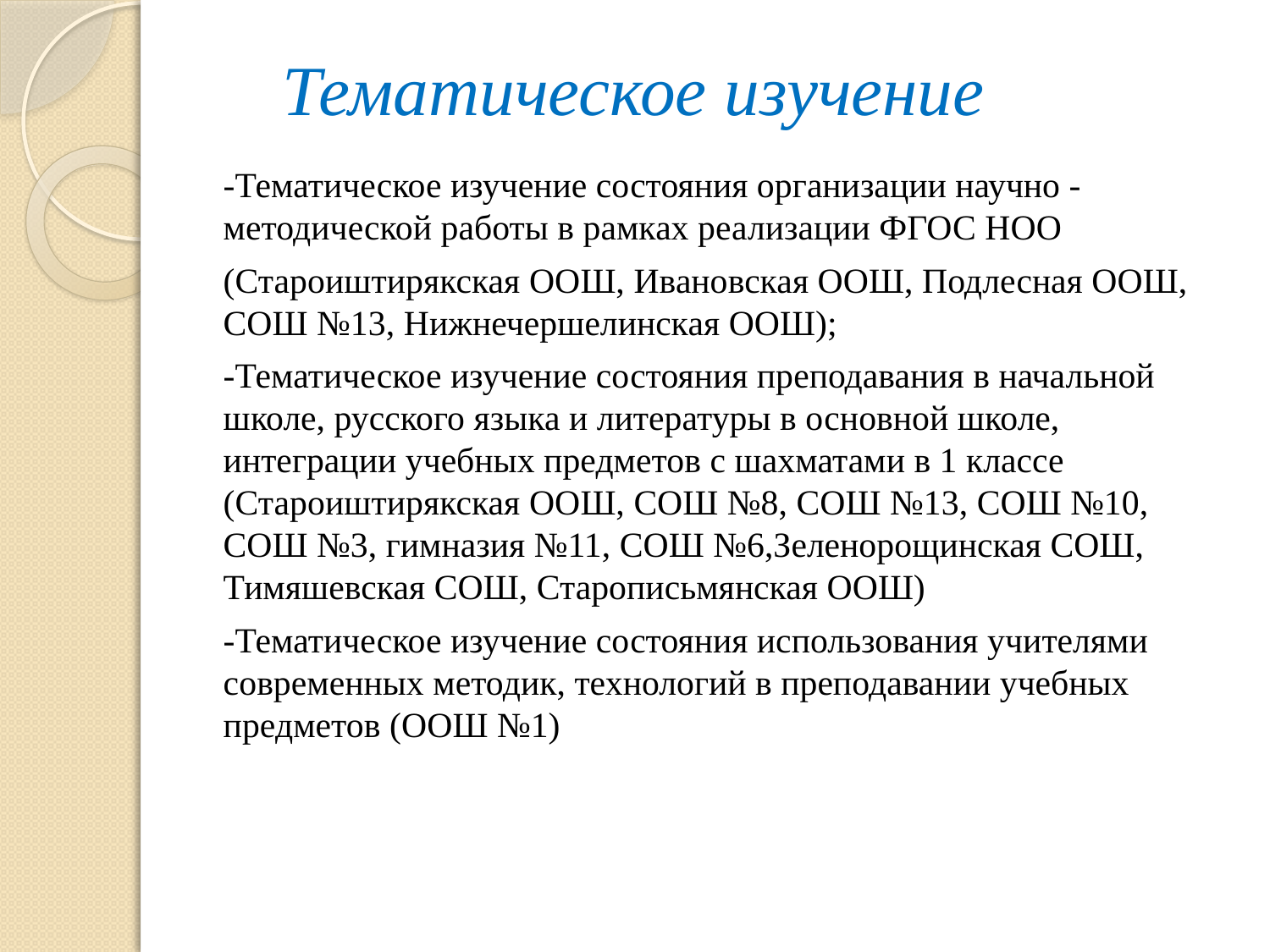

# Тематическое изучение
-Тематическое изучение состояния организации научно - методической работы в рамках реализации ФГОС НОО
(Староиштирякская ООШ, Ивановская ООШ, Подлесная ООШ, СОШ №13, Нижнечершелинская ООШ);
-Тематическое изучение состояния преподавания в начальной школе, русского языка и литературы в основной школе, интеграции учебных предметов с шахматами в 1 классе (Староиштирякская ООШ, СОШ №8, СОШ №13, СОШ №10, СОШ №3, гимназия №11, СОШ №6,Зеленорощинская СОШ, Тимяшевская СОШ, Старописьмянская ООШ)
-Тематическое изучение состояния использования учителями современных методик, технологий в преподавании учебных предметов (ООШ №1)